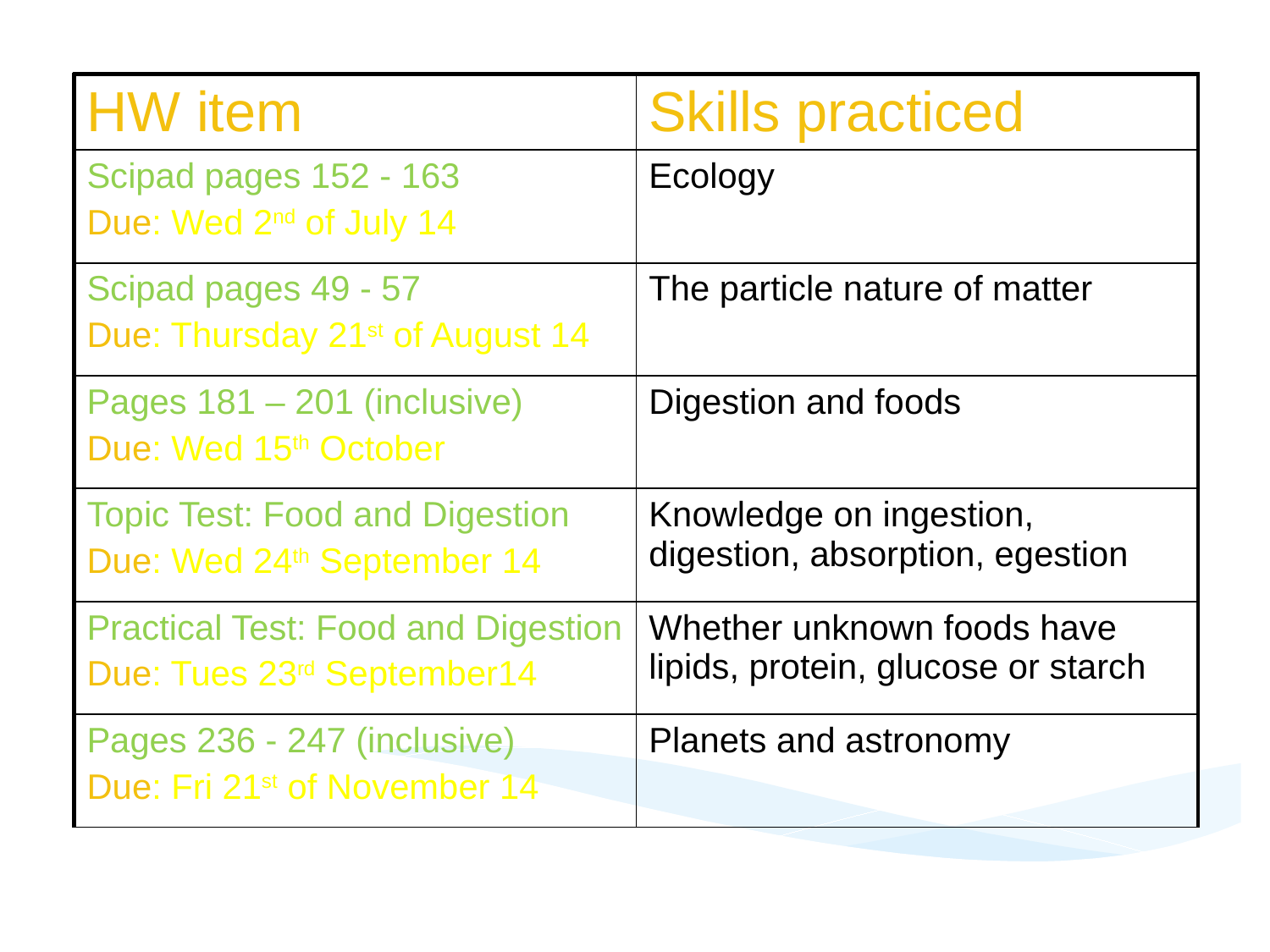

| HW item | Skills practiced |
| --- | --- |
| Scipad pages 152 - 163 Due: Wed 2nd of July 14 | Ecology |
| Scipad pages 49 - 57 Due: Thursday 21st of August 14 | The particle nature of matter |
| Pages 181 – 201 (inclusive) Due: Wed 15th October | Digestion and foods |
| Topic Test: Food and Digestion Due: Wed 24th September 14 | Knowledge on ingestion, digestion, absorption, egestion |
| Practical Test: Food and Digestion Due: Tues 23rd September14 | Whether unknown foods have lipids, protein, glucose or starch |
| Pages 236 - 247 (inclusive) Due: Fri 21st of November 14 | Planets and astronomy |